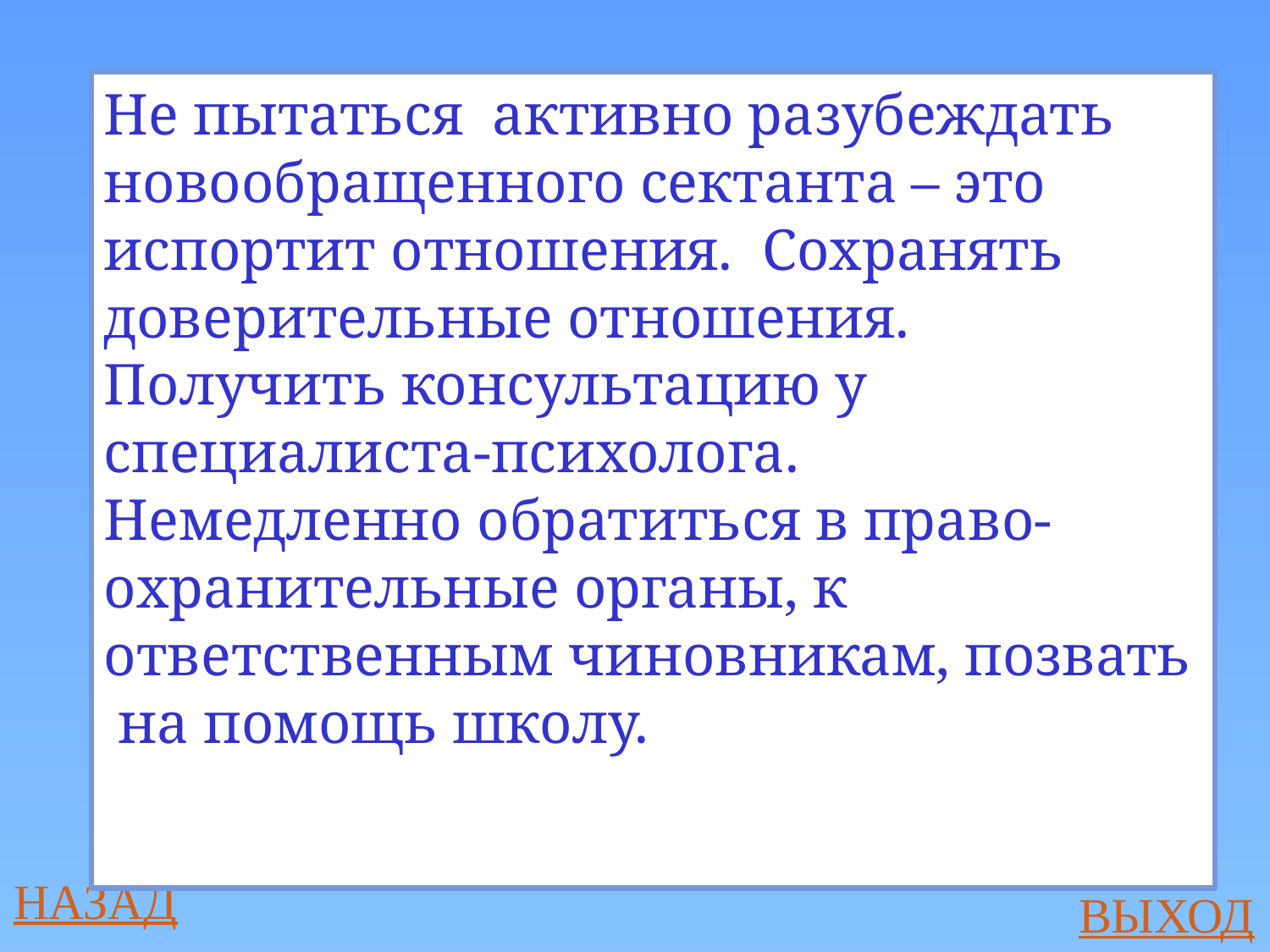

Не пытаться  активно разубеждать новообращенного сектанта – это испортит отношения.  Сохранять доверительные отношения.
Получить консультацию у специалиста-психолога.
Немедленно обратиться в право-охранительные органы, к ответственным чиновникам, позвать  на помощь школу.

НАЗАД
ВЫХОД